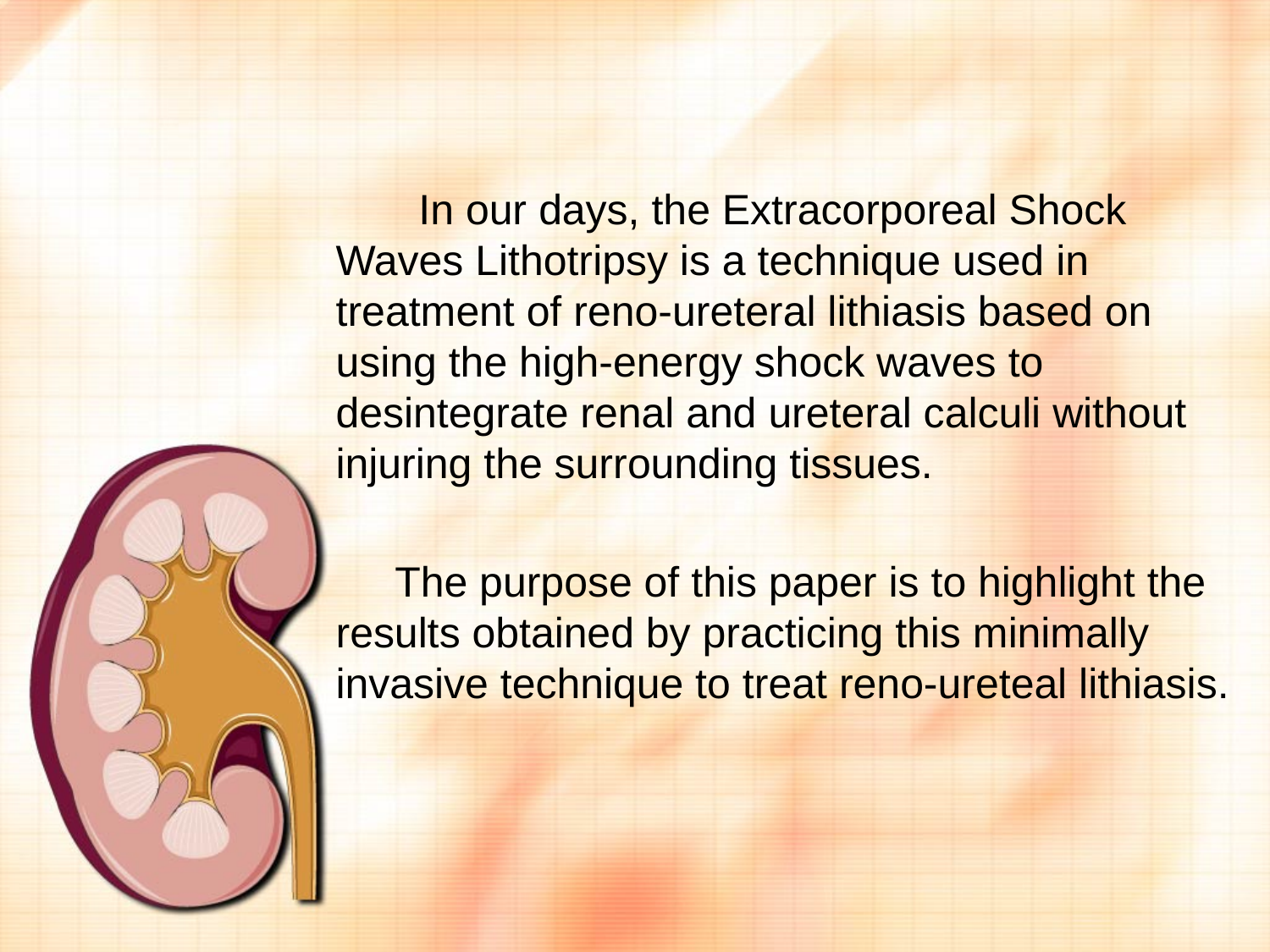

#
           In our days, the Extracorporeal Shock Waves Lithotripsy is a technique used in treatment of reno-ureteral lithiasis based on using the high-energy shock waves to desintegrate renal and ureteral calculi without injuring the surrounding tissues.

         The purpose of this paper is to highlight the results obtained by practicing this minimally invasive technique to treat reno-ureteal lithiasis.